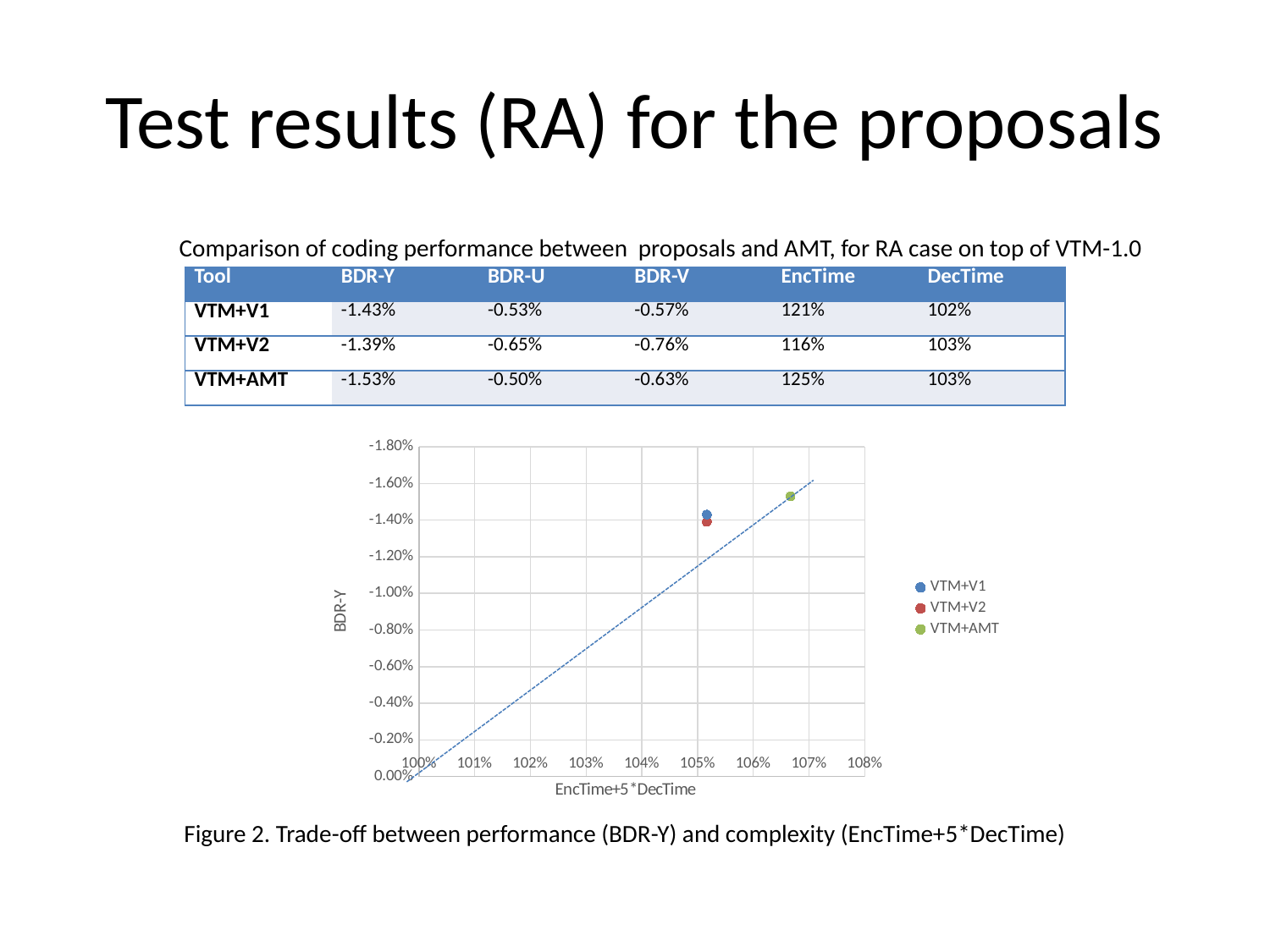

# Test results (RA) for the proposals
Comparison of coding performance between  proposals and AMT, for RA case on top of VTM-1.0
| Tool | BDR-Y | BDR-U | BDR-V | EncTime | DecTime |
| --- | --- | --- | --- | --- | --- |
| VTM+V1 | -1.43% | -0.53% | -0.57% | 121% | 102% |
| VTM+V2 | -1.39% | -0.65% | -0.76% | 116% | 103% |
| VTM+AMT | -1.53% | -0.50% | -0.63% | 125% | 103% |

### Chart

| Category | VTM+V1 | VTM+V2 | VTM+AMT |
|---|---|---|---|
Figure 2. Trade-off between performance (BDR-Y) and complexity (EncTime+5*DecTime)